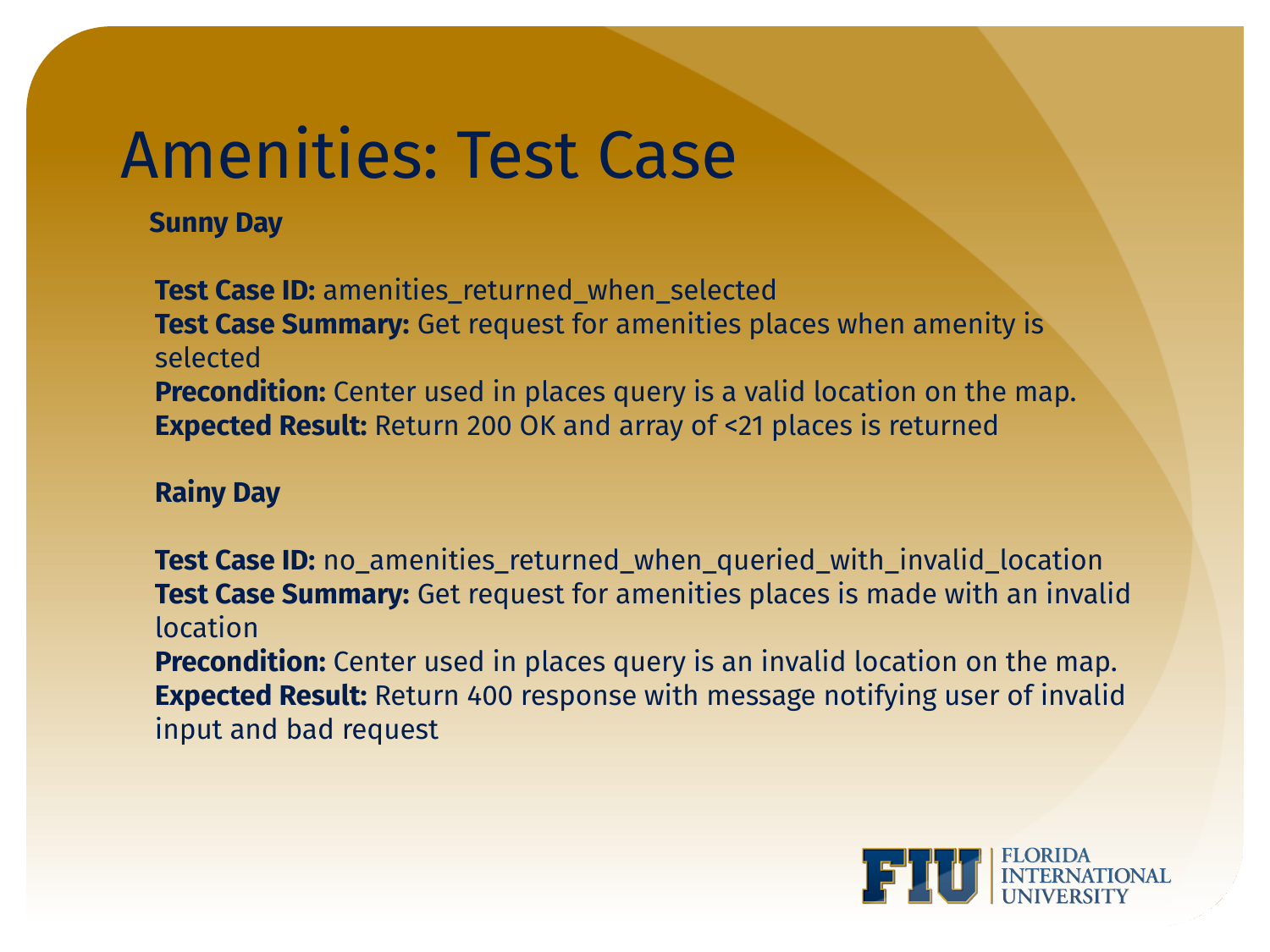

# Amenities: Test Case
     Sunny Day

Test Case ID: amenities_returned_when_selected
Test Case Summary: Get request for amenities places when amenity is selected
Precondition: Center used in places query is a valid location on the map.
Expected Result: Return 200 OK and array of <21 places is returned

Rainy Day

Test Case ID: no_amenities_returned_when_queried_with_invalid_location
Test Case Summary: Get request for amenities places is made with an invalid location
Precondition: Center used in places query is an invalid location on the map.
Expected Result: Return 400 response with message notifying user of invalid input and bad request